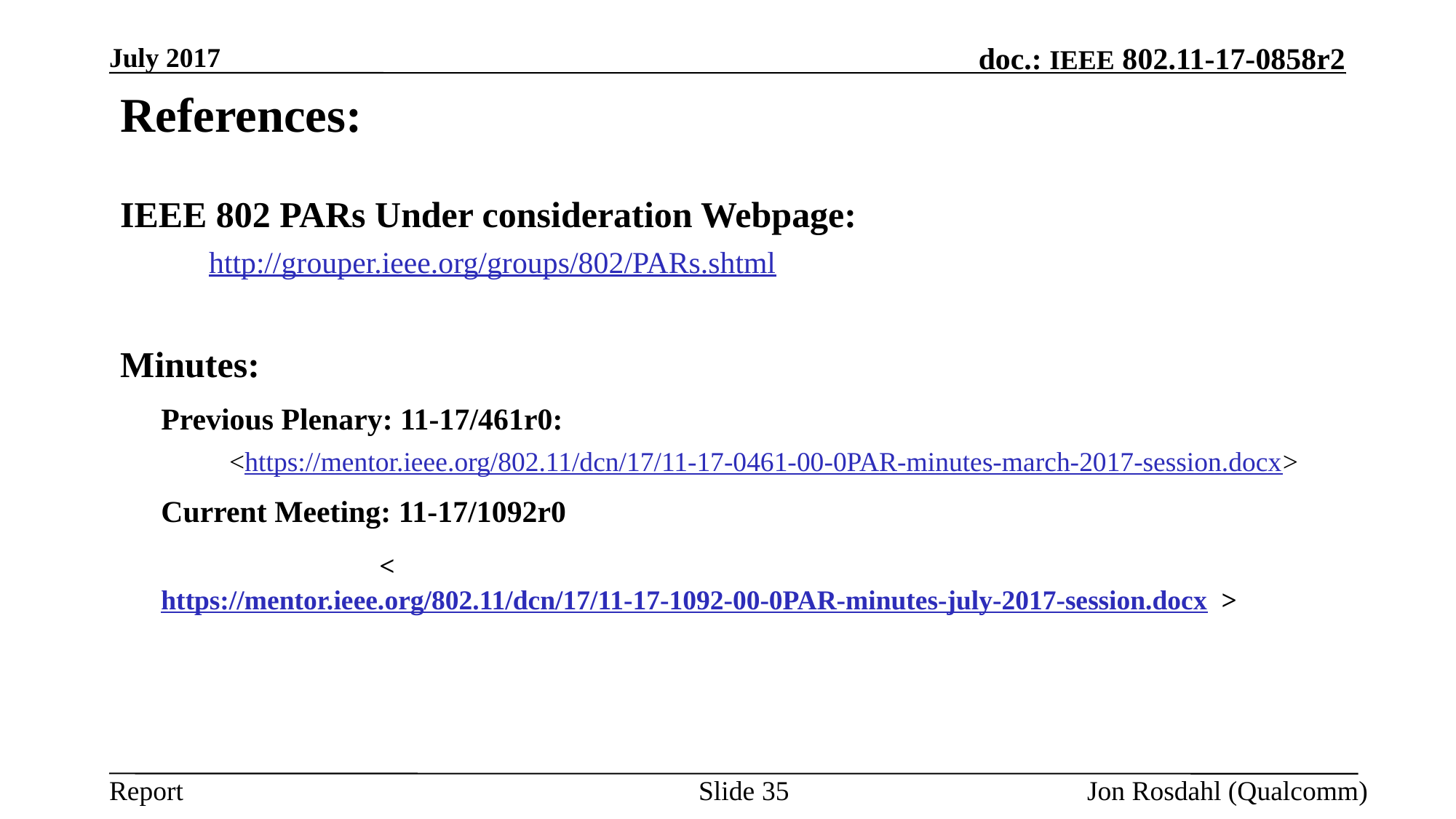

July 2017
# References:
IEEE 802 PARs Under consideration Webpage:
	http://grouper.ieee.org/groups/802/PARs.shtml

Minutes:
	Previous Plenary: 11-17/461r0:
<https://mentor.ieee.org/802.11/dcn/17/11-17-0461-00-0PAR-minutes-march-2017-session.docx>
	Current Meeting: 11-17/1092r0
			< https://mentor.ieee.org/802.11/dcn/17/11-17-1092-00-0PAR-minutes-july-2017-session.docx  >
Slide 35
Jon Rosdahl (Qualcomm)